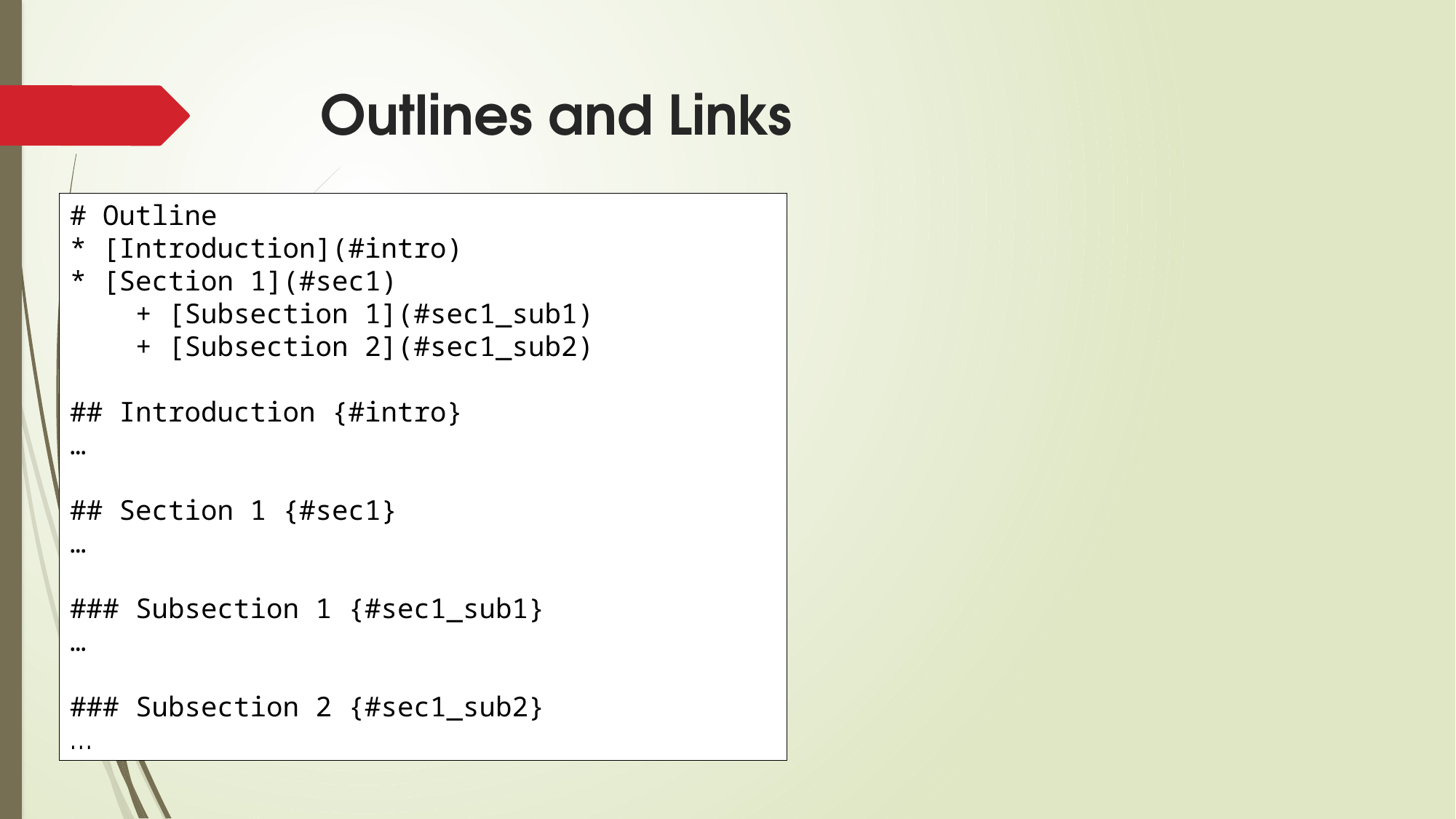

# Outlines and Links
# Outline
* [Introduction](#intro)
* [Section 1](#sec1)
    + [Subsection 1](#sec1_sub1)
    + [Subsection 2](#sec1_sub2)

## Introduction {#intro}
…

## Section 1 {#sec1}
…

### Subsection 1 {#sec1_sub1}
…

### Subsection 2 {#sec1_sub2}
…